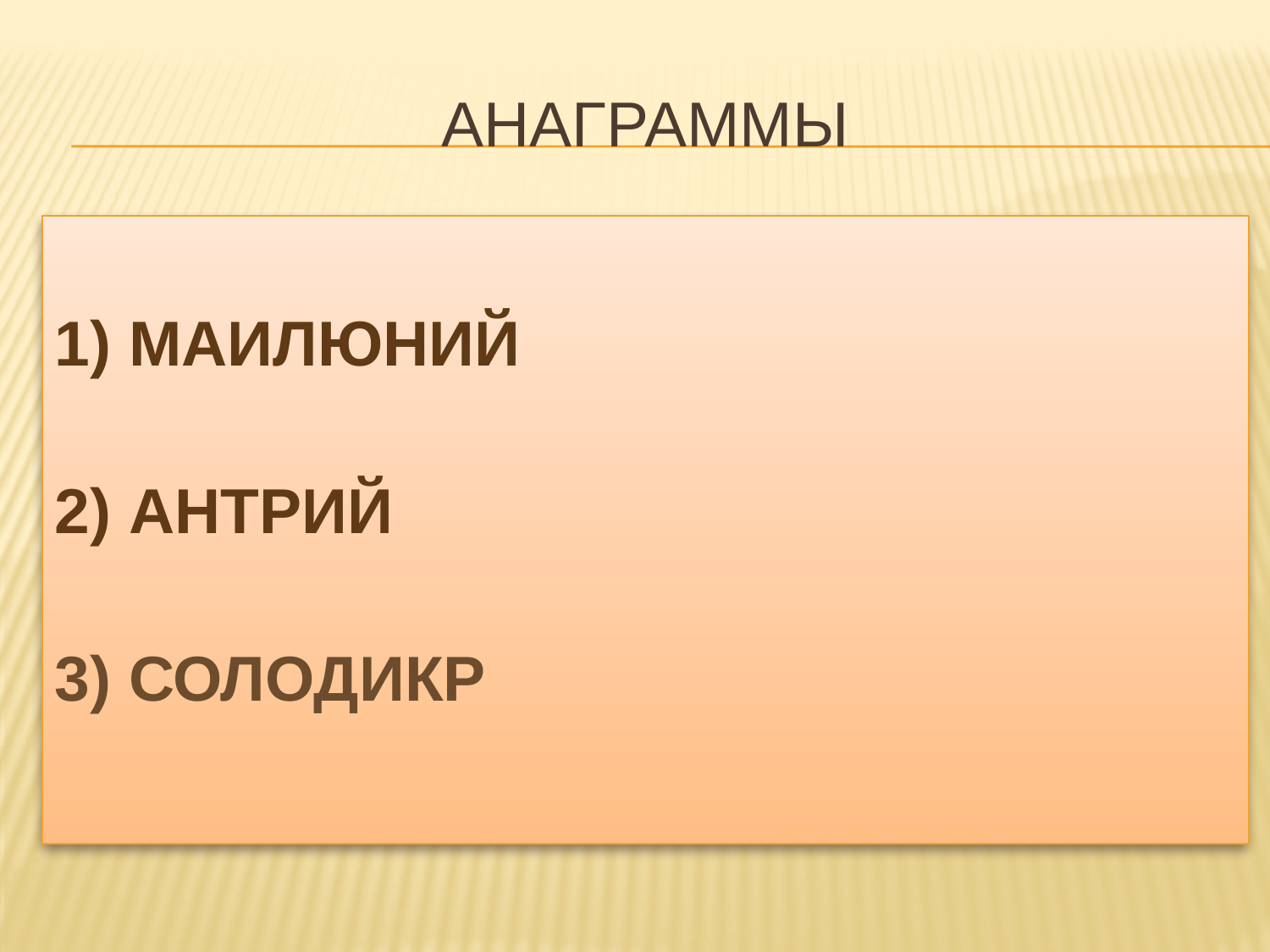

# Анаграммы

1) МАИЛЮНИЙ

2) АНТРИЙ

3) СОЛОДИКР